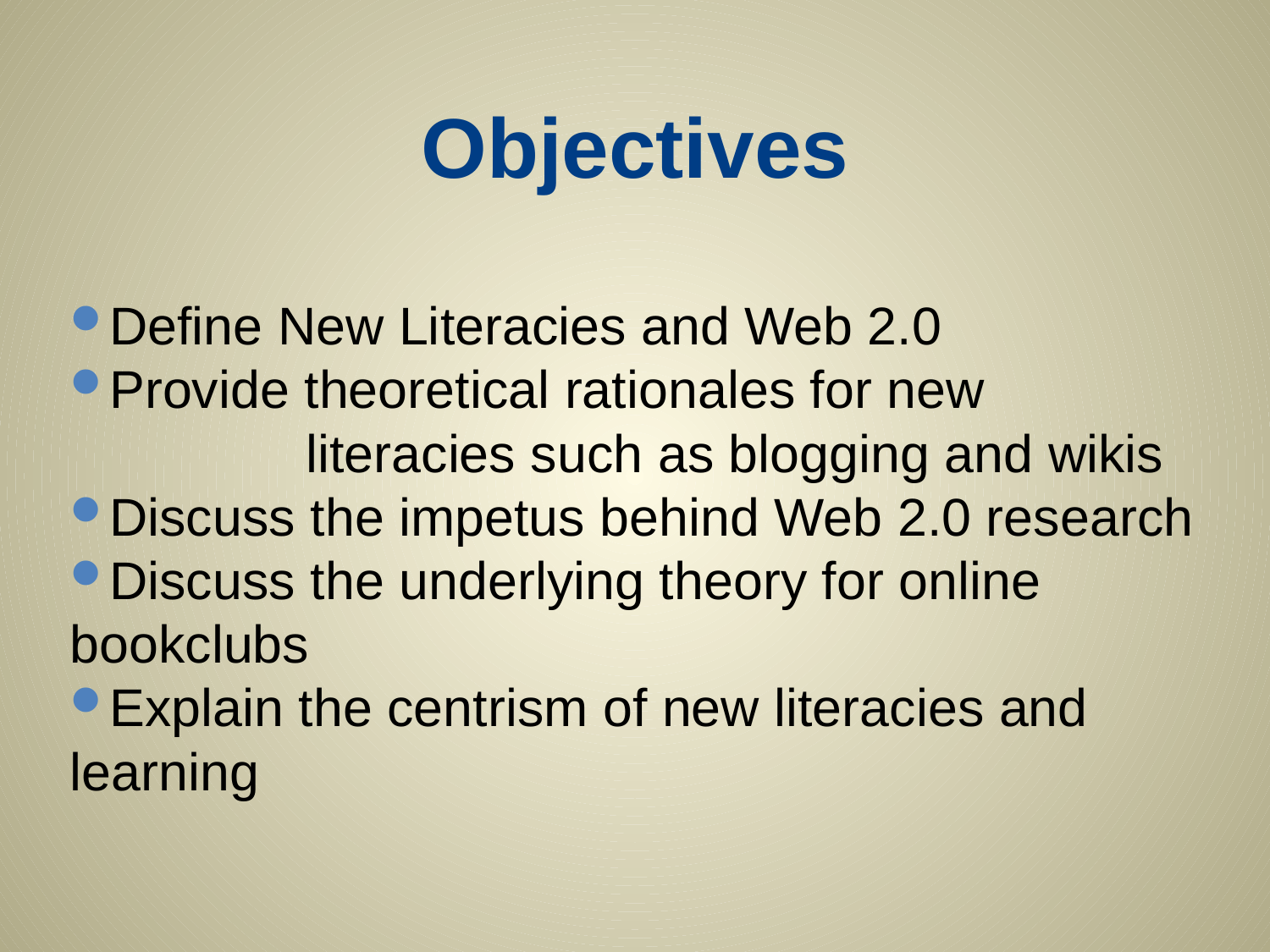

# Objectives
Define New Literacies and Web 2.0
Provide theoretical rationales for new                               literacies such as blogging and wikis
Discuss the impetus behind Web 2.0 research
Discuss the underlying theory for online bookclubs
Explain the centrism of new literacies and learning